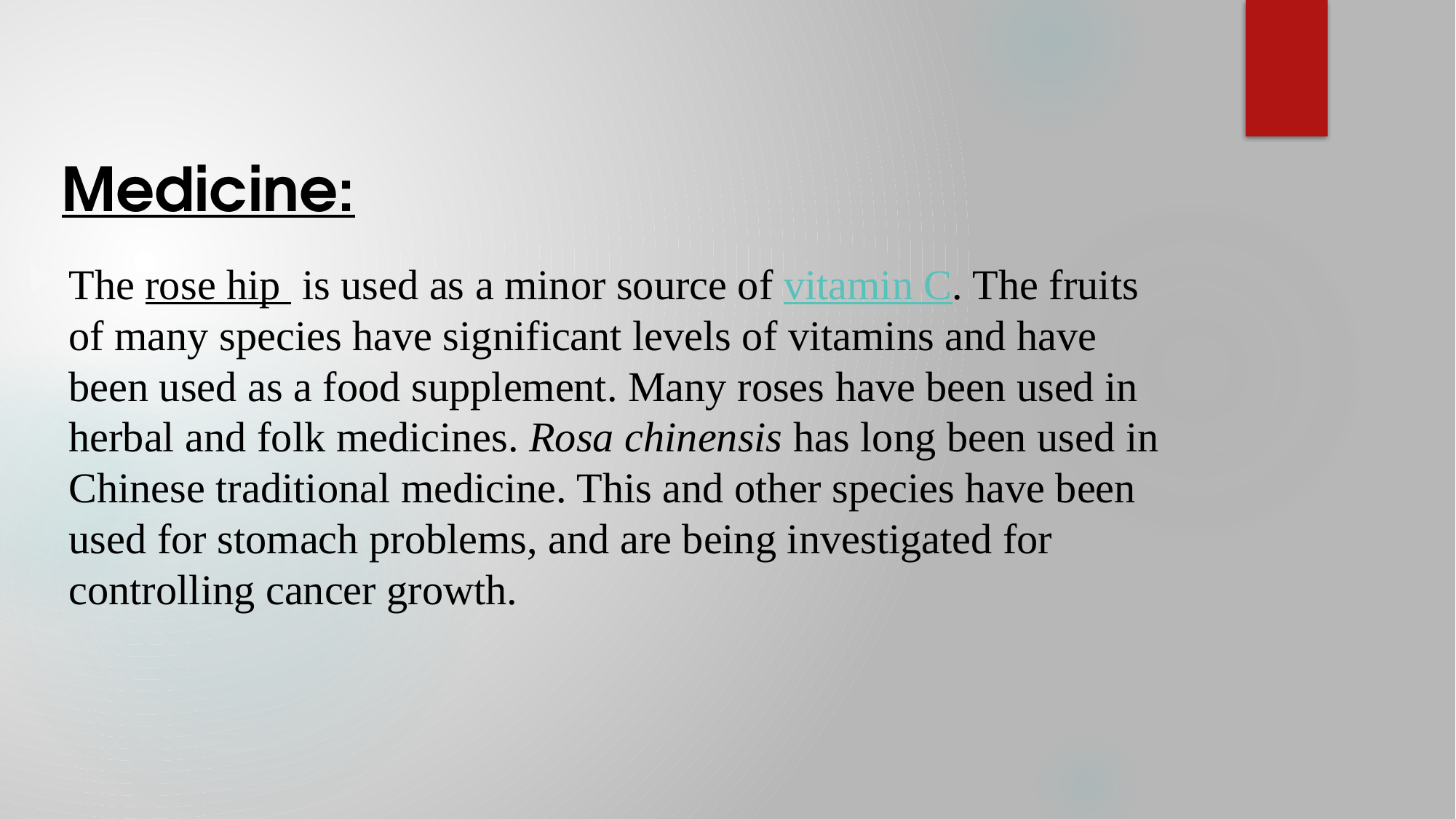

# Medicine:

The rose hip  is used as a minor source of vitamin C. The fruits of many species have significant levels of vitamins and have been used as a food supplement. Many roses have been used in herbal and folk medicines. Rosa chinensis has long been used in Chinese traditional medicine. This and other species have been used for stomach problems, and are being investigated for controlling cancer growth.